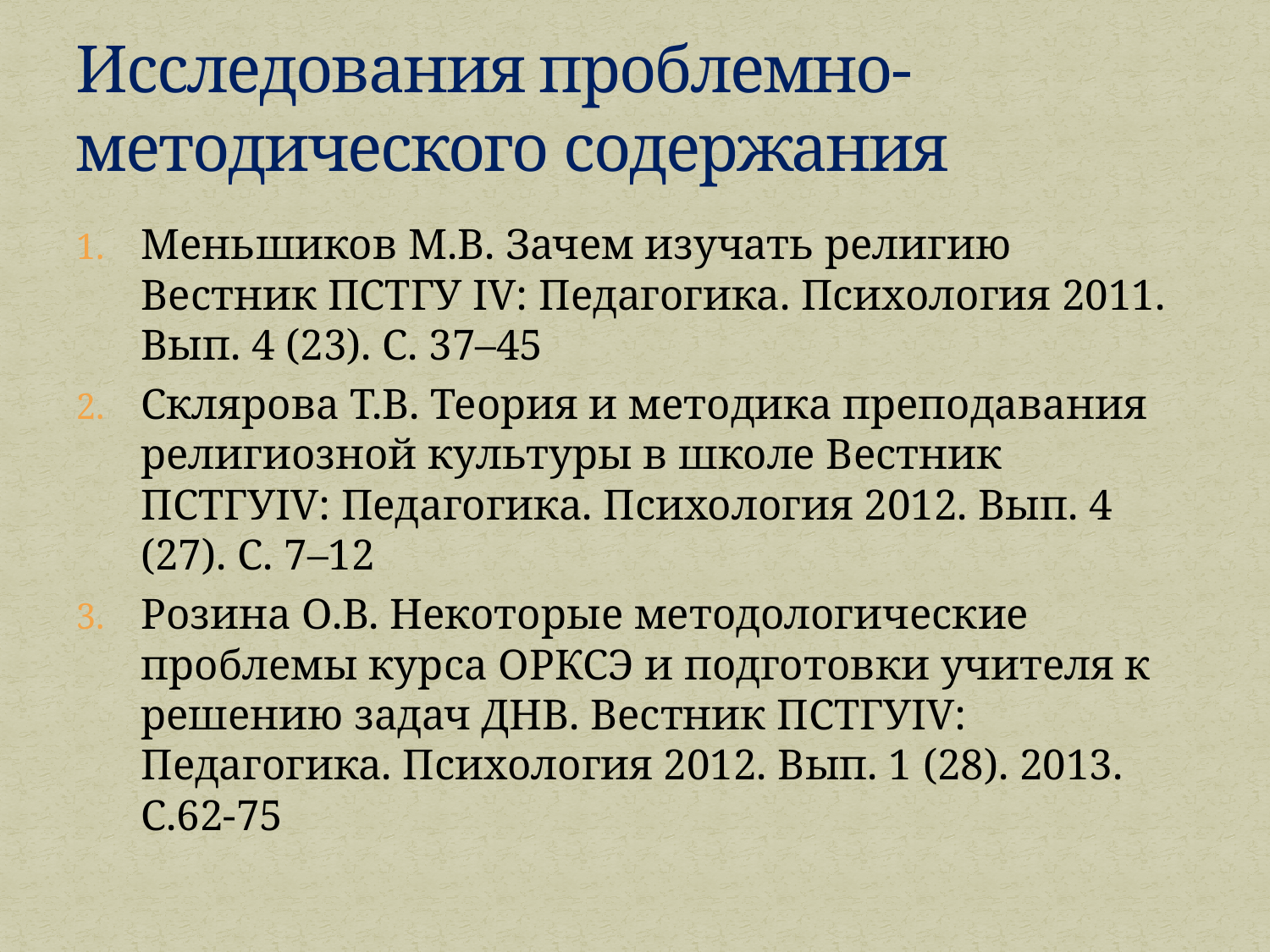

# Исследования проблемно-методического содержания
Меньшиков М.В. Зачем изучать религию Вестник ПСТГУ IV: Педагогика. Психология 2011. Вып. 4 (23). С. 37–45
Склярова Т.В. Теория и методика преподавания религиозной культуры в школе Вестник ПСТГУIV: Педагогика. Психология 2012. Вып. 4 (27). С. 7–12
Розина О.В. Некоторые методологические проблемы курса ОРКСЭ и подготовки учителя к решению задач ДНВ. Вестник ПСТГУIV: Педагогика. Психология 2012. Вып. 1 (28). 2013. С.62-75